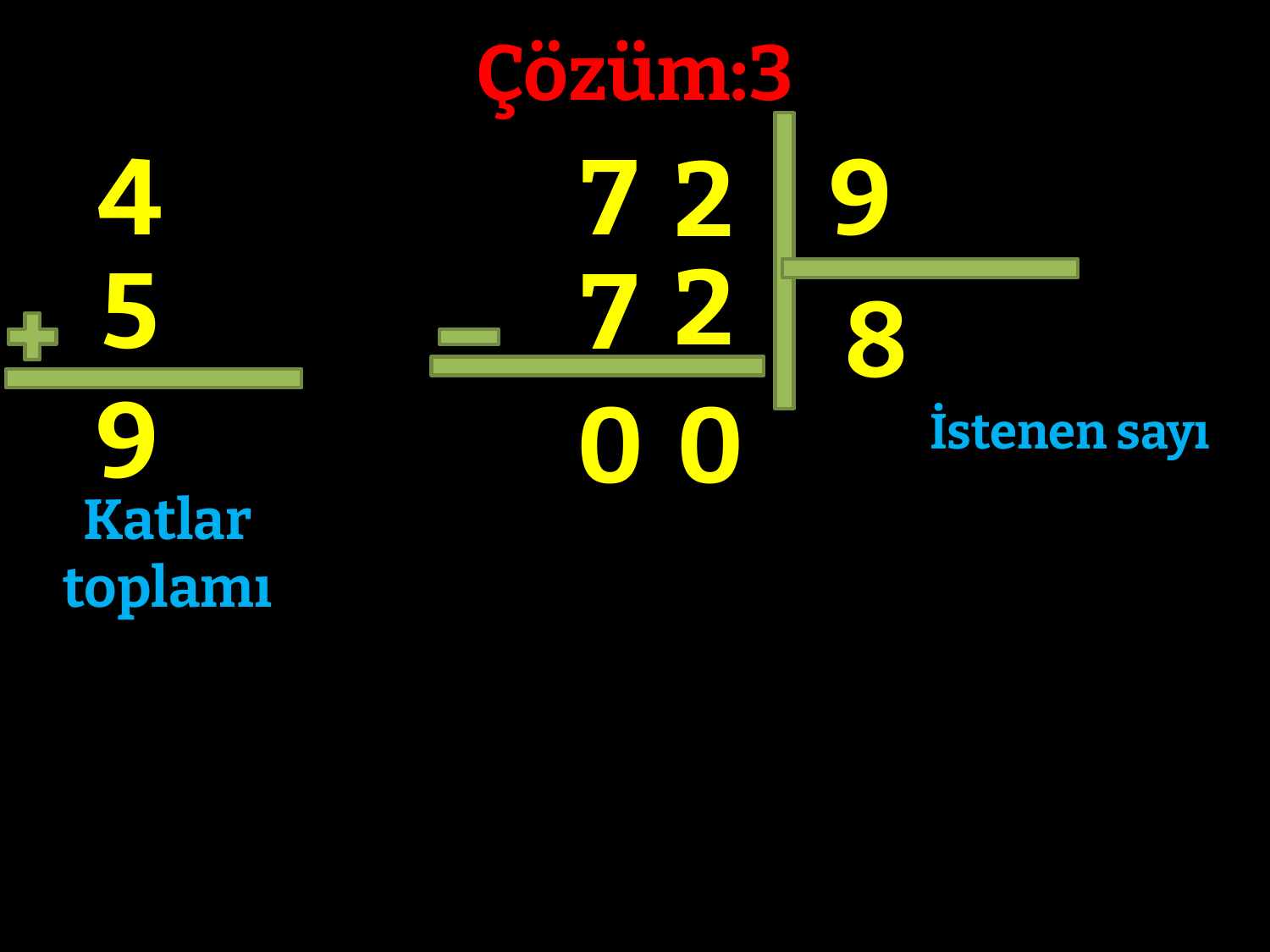

Çözüm:3
9
4
7
2

2
5
7
8
#

9
0
0
İstenen sayı
Katlar toplamı